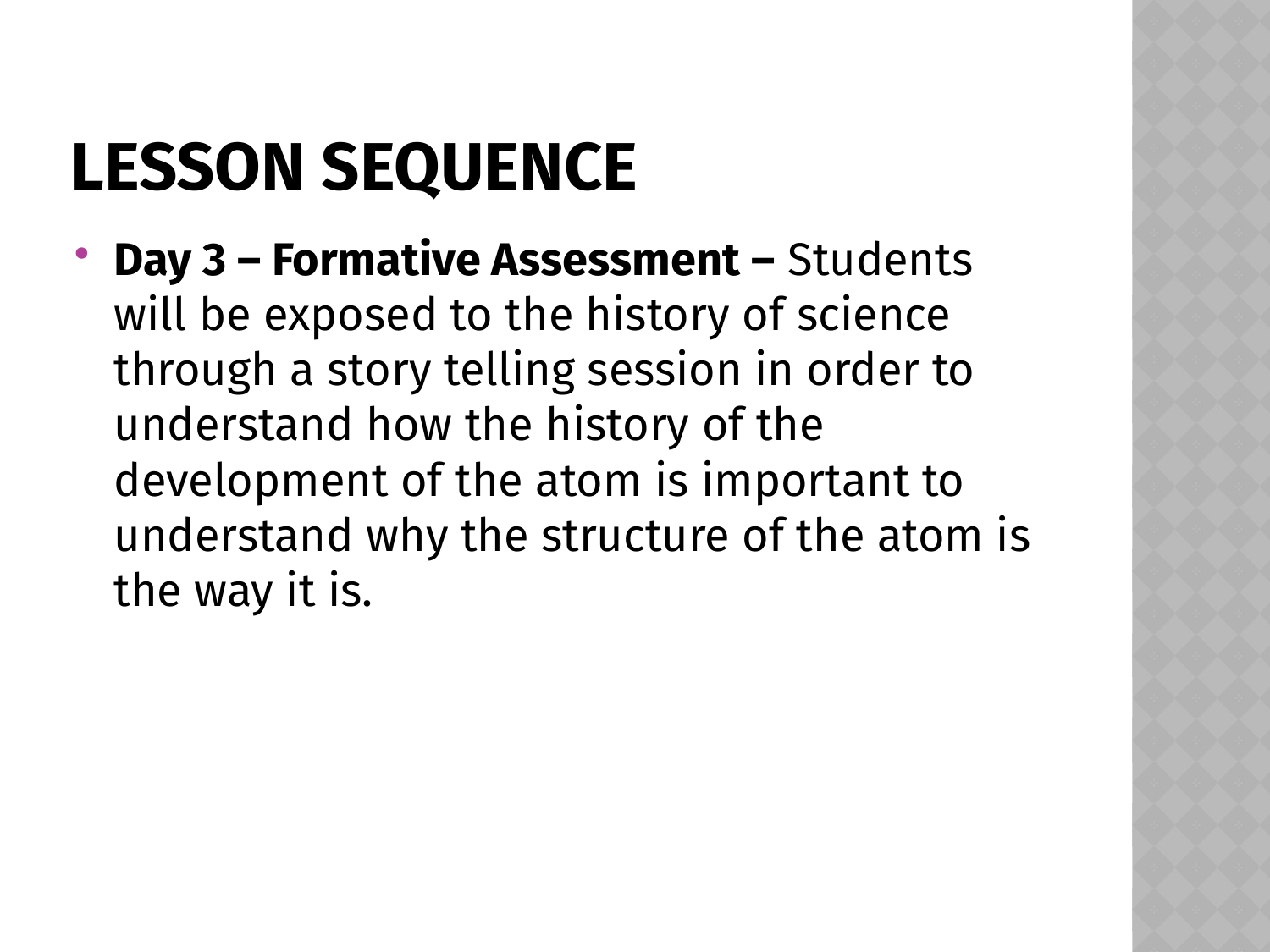

# Lesson Sequence
Day 3 – Formative Assessment – Students will be exposed to the history of science through a story telling session in order to understand how the history of the development of the atom is important to understand why the structure of the atom is the way it is.